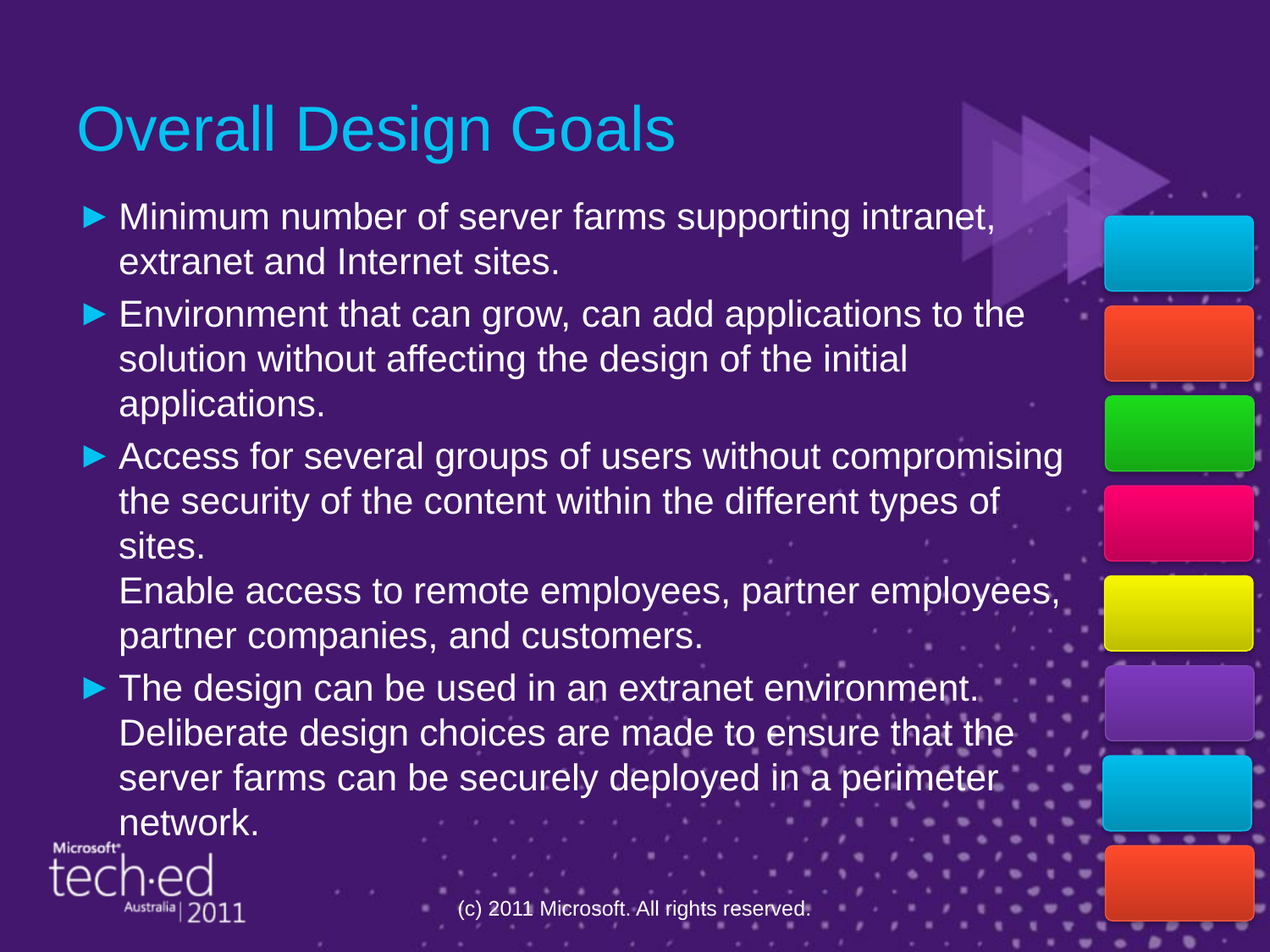

# Overall Design Goals
Minimum number of server farms supporting intranet, extranet and Internet sites.
Environment that can grow, can add applications to the solution without affecting the design of the initial applications.
Access for several groups of users without compromising the security of the content within the different types of sites.
Enable access to remote employees, partner employees, partner companies, and customers.
The design can be used in an extranet environment. Deliberate design choices are made to ensure that the server farms can be securely deployed in a perimeter network.

(c) 2011 Microsoft. All rights reserved.